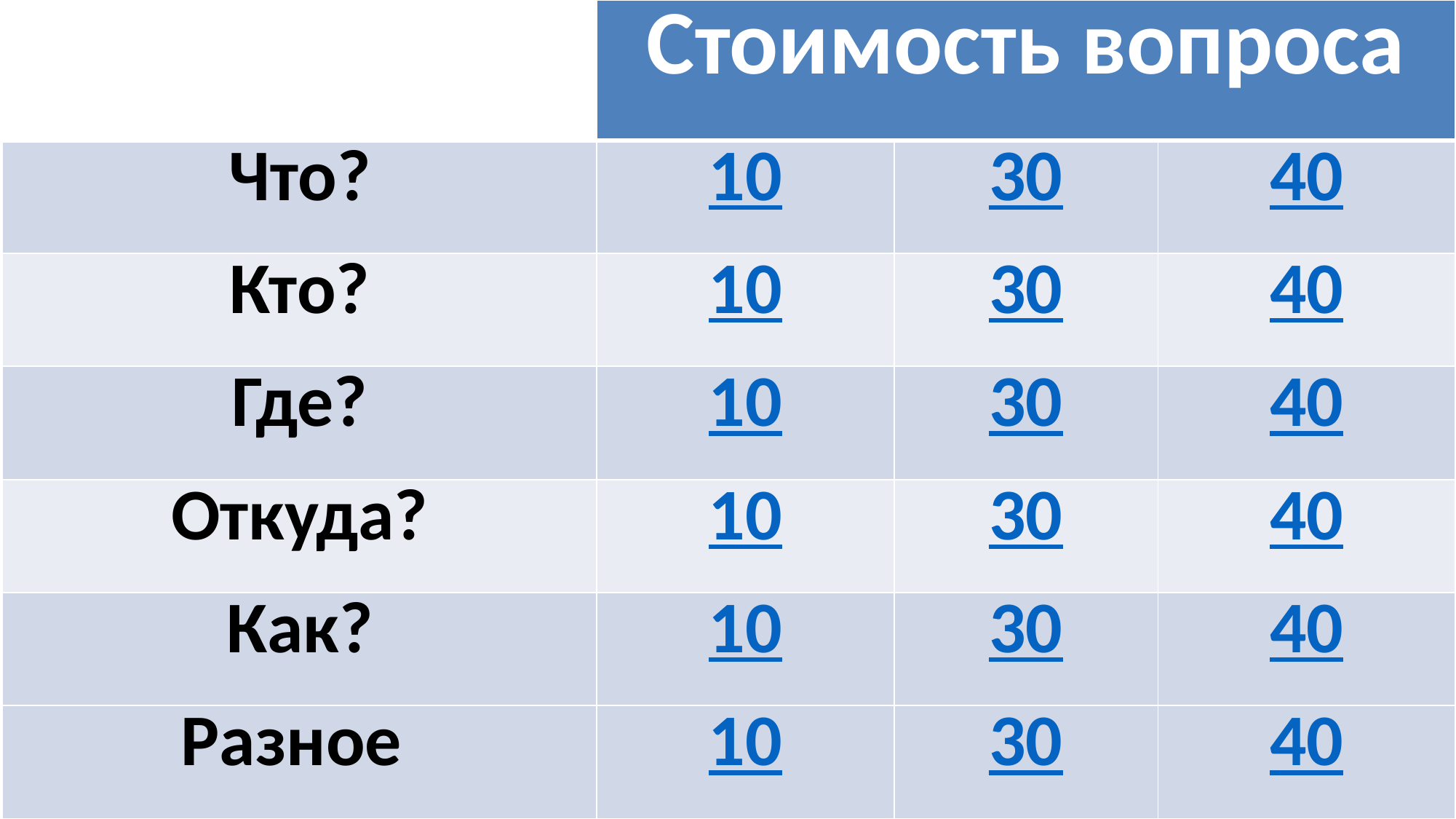

| Тема | Стоимость вопроса |  |  |
| --- | --- | --- | --- |
| Что? | 10 | 30 | 40 |
| Кто? | 10 | 30 | 40 |
| Где? | 10 | 30 | 40 |
| Откуда? | 10 | 30 | 40 |
| Как? | 10 | 30 | 40 |
| Разное | 10 | 30 | 40 |